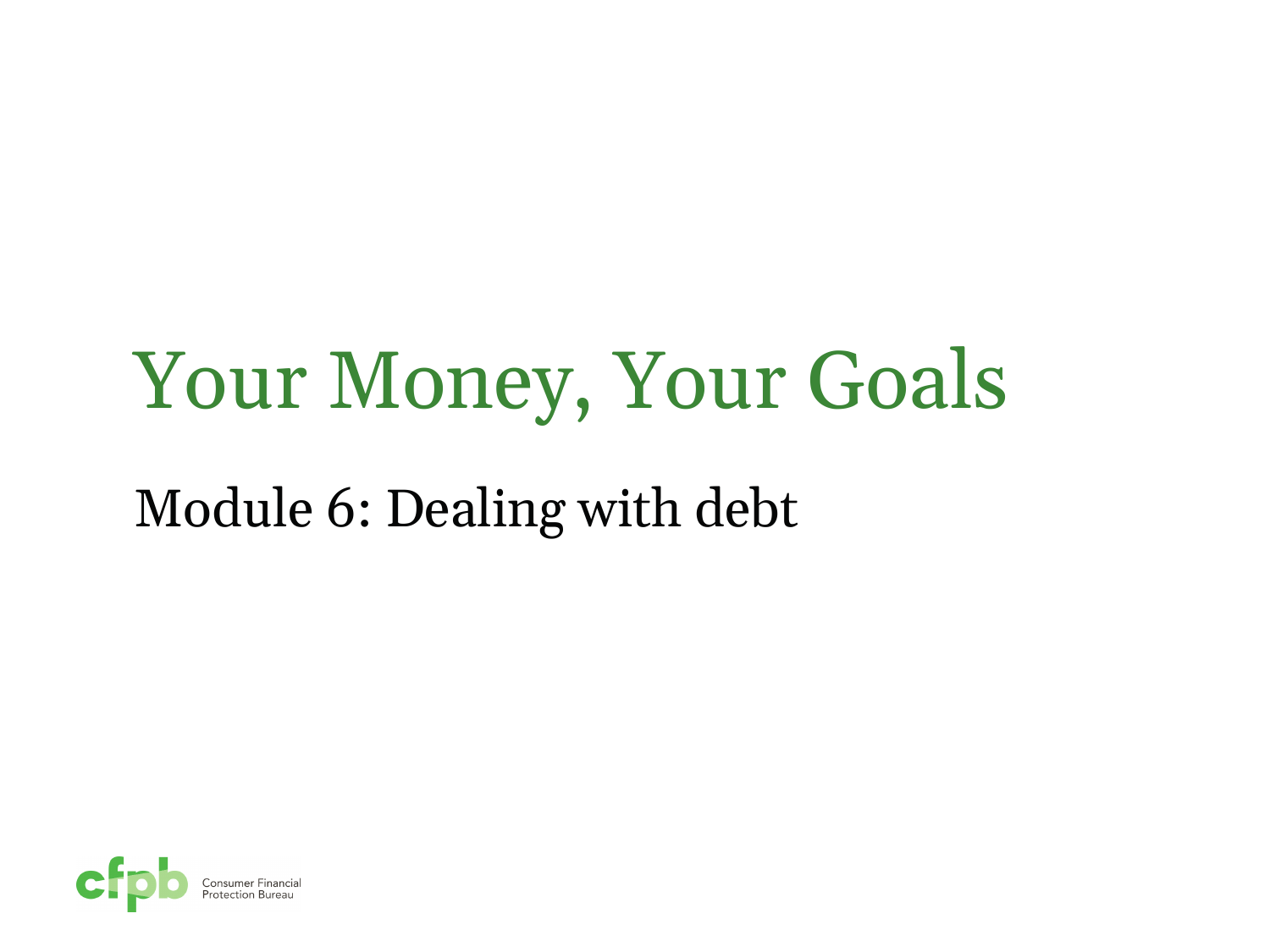

# Your Money, Your Goals
Module 6: Dealing with debt